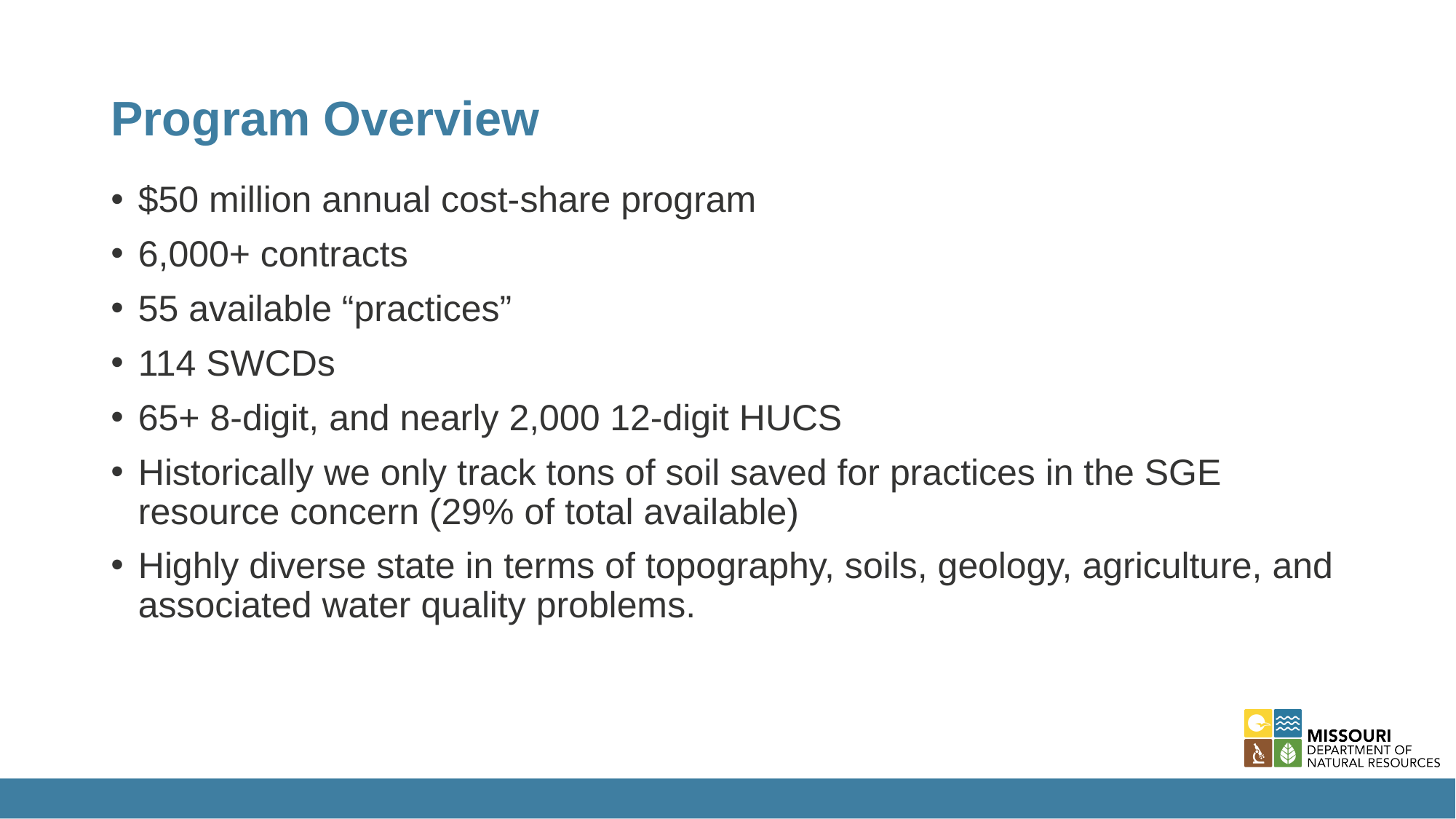

# Program Overview
$50 million annual cost-share program
6,000+ contracts
55 available “practices”
114 SWCDs
65+ 8-digit, and nearly 2,000 12-digit HUCS
Historically we only track tons of soil saved for practices in the SGE resource concern (29% of total available)
Highly diverse state in terms of topography, soils, geology, agriculture, and associated water quality problems.